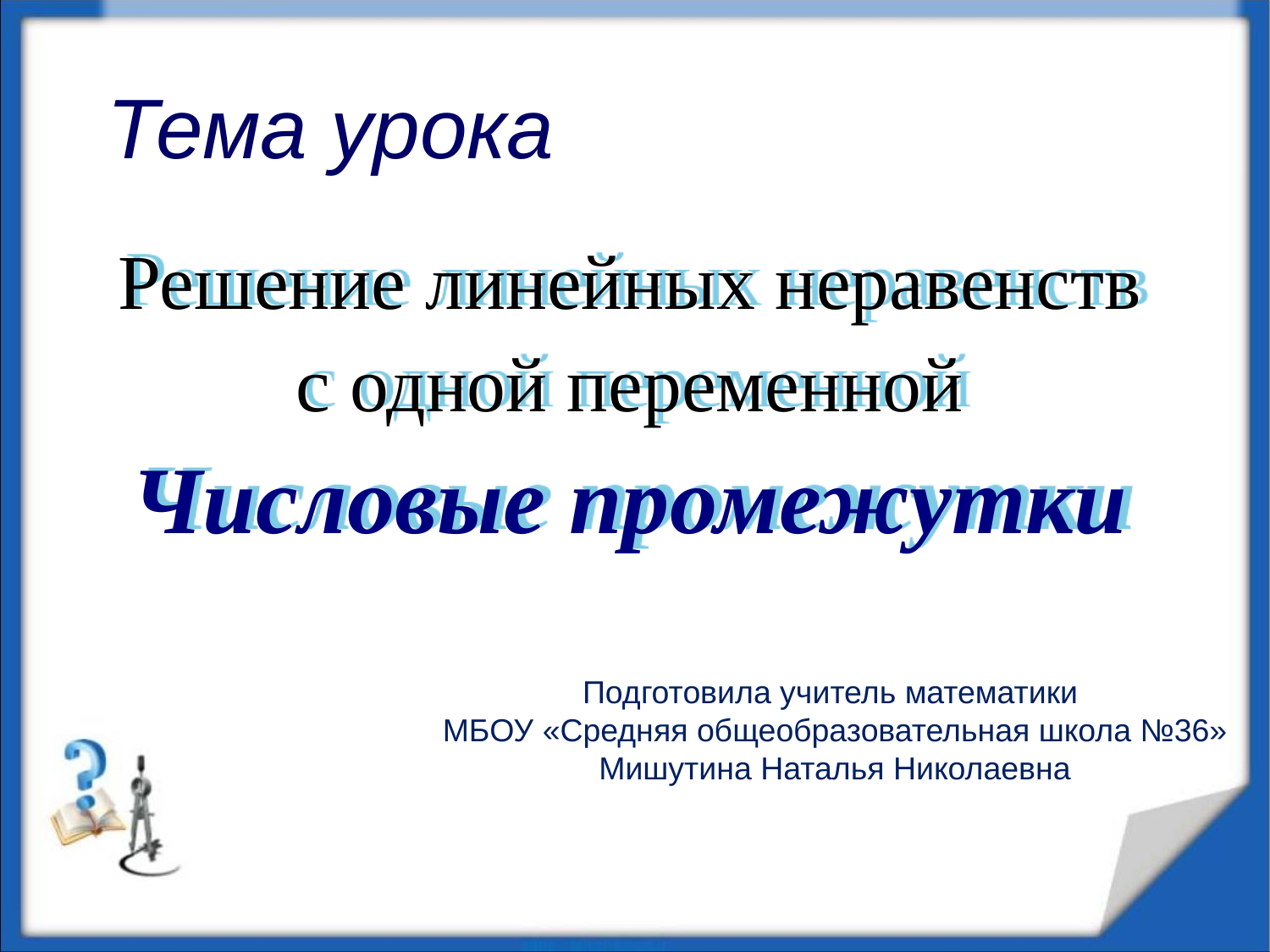

Тема урока
Решение линейных неравенств с одной переменной Числовые промежутки

Подготовила учитель математики
МБОУ «Средняя общеобразовательная школа №36» Мишутина Наталья Николаевна